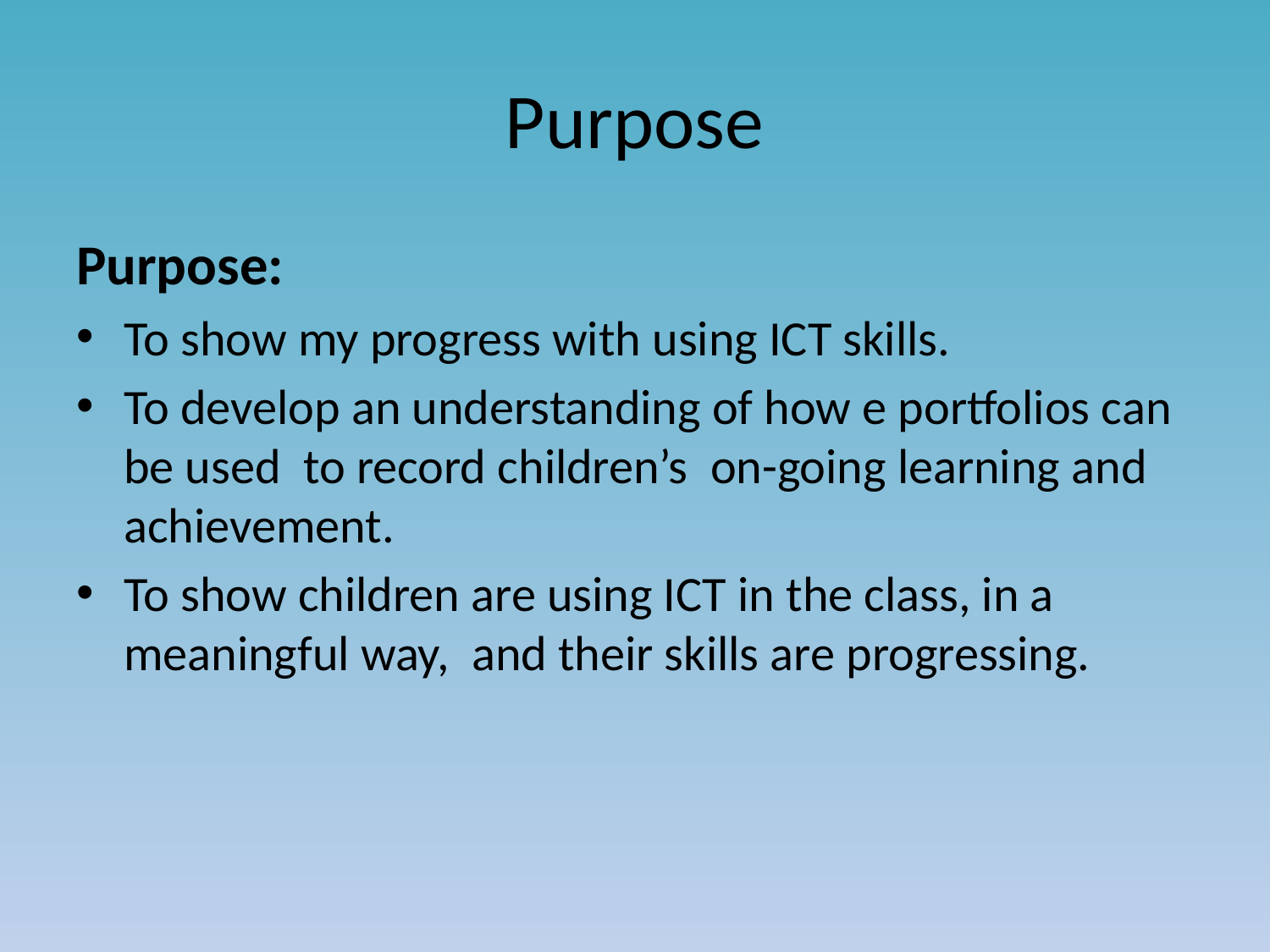

# Purpose
Purpose:
To show my progress with using ICT skills.
To develop an understanding of how e portfolios can be used  to record children’s  on-going learning and achievement.
To show children are using ICT in the class, in a meaningful way,  and their skills are progressing.